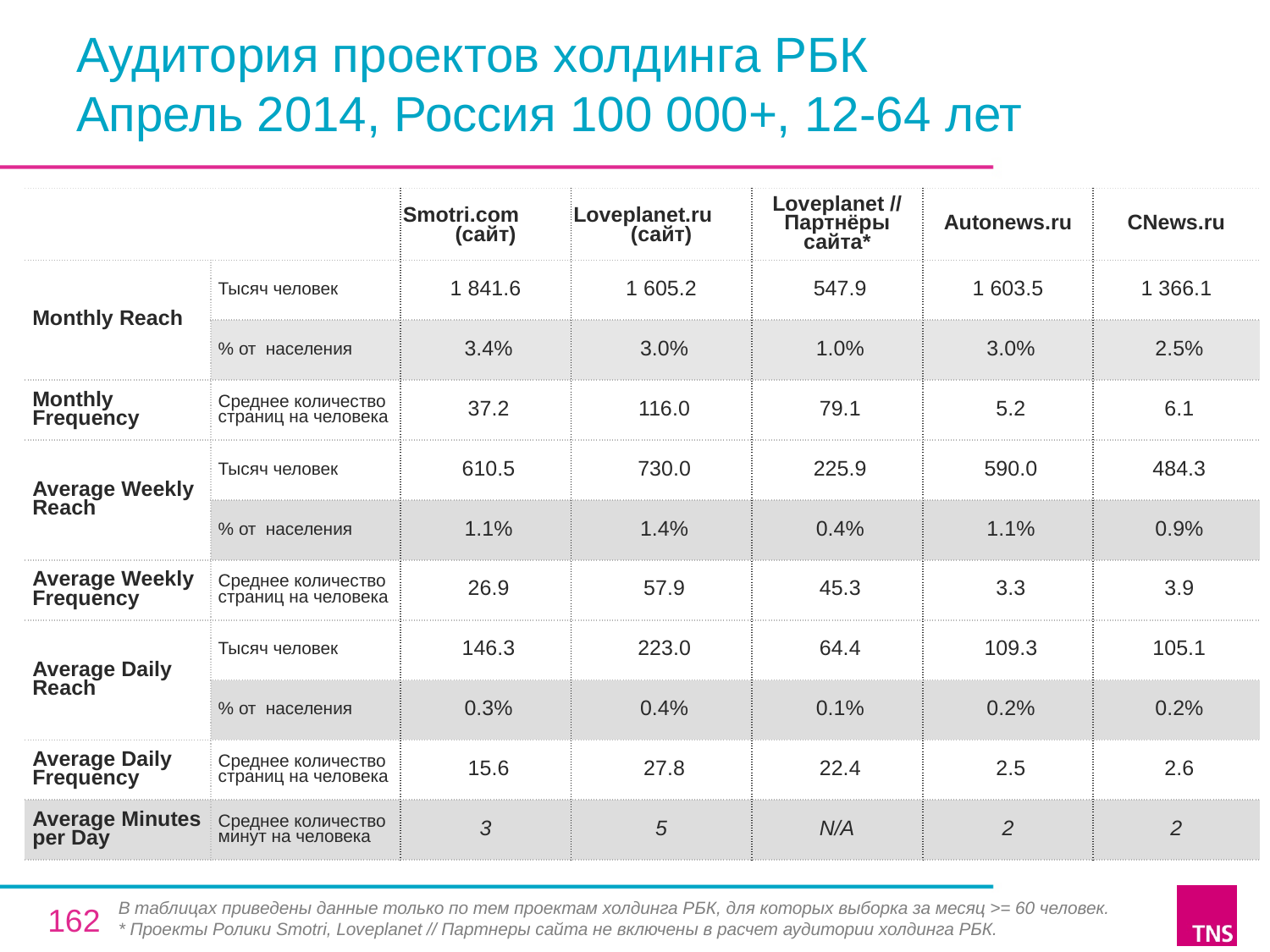

# Аудитория проектов холдинга РБК Апрель 2014, Россия 100 000+, 12-64 лет
|  |  | Smotri.com (сайт) | Loveplanet.ru (сайт) | Loveplanet // Партнёры сайта\* | Autonews.ru | CNews.ru |
| --- | --- | --- | --- | --- | --- | --- |
| Monthly Reach | Тысяч человек | 1 841.6 | 1 605.2 | 547.9 | 1 603.5 | 1 366.1 |
|  | % от населения | 3.4% | 3.0% | 1.0% | 3.0% | 2.5% |
| Monthly Frequency | Среднее количество страниц на человека | 37.2 | 116.0 | 79.1 | 5.2 | 6.1 |
| Average Weekly Reach | Тысяч человек | 610.5 | 730.0 | 225.9 | 590.0 | 484.3 |
|  | % от населения | 1.1% | 1.4% | 0.4% | 1.1% | 0.9% |
| Average Weekly Frequency | Среднее количество страниц на человека | 26.9 | 57.9 | 45.3 | 3.3 | 3.9 |
| Average Daily Reach | Тысяч человек | 146.3 | 223.0 | 64.4 | 109.3 | 105.1 |
|  | % от населения | 0.3% | 0.4% | 0.1% | 0.2% | 0.2% |
| Average Daily Frequency | Среднее количество страниц на человека | 15.6 | 27.8 | 22.4 | 2.5 | 2.6 |
| Average Minutes per Day | Среднее количество минут на человека | 3 | 5 | N/A | 2 | 2 |
В таблицах приведены данные только по тем проектам холдинга РБК, для которых выборка за месяц >= 60 человек.
* Проекты Ролики Smotri, Loveplanet // Партнеры сайта не включены в расчет аудитории холдинга РБК.
162